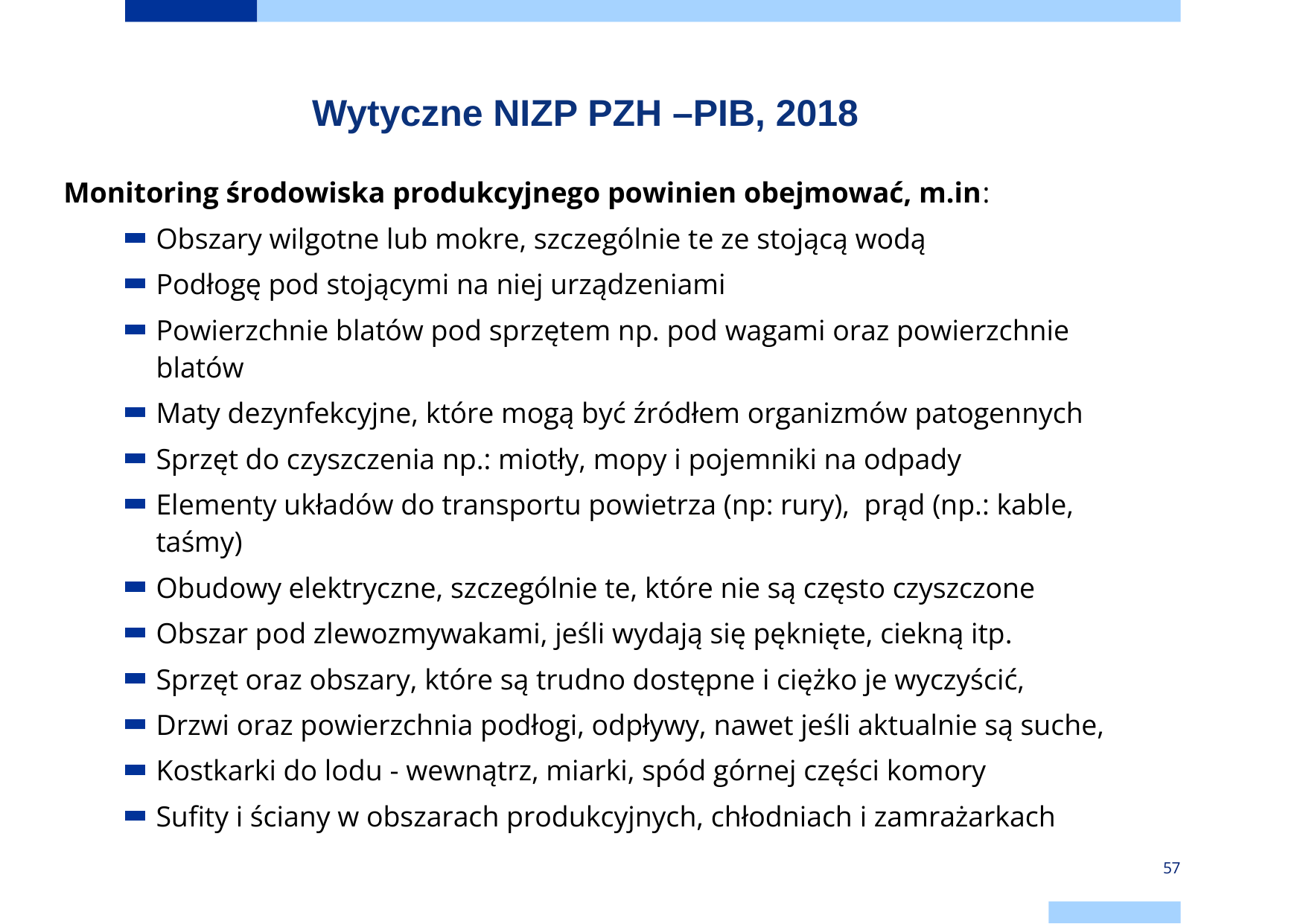

Wytyczne NIZP PZH –PIB, 2018
Monitoring środowiska produkcyjnego powinien obejmować, m.in:
Obszary wilgotne lub mokre, szczególnie te ze stojącą wodą
Podłogę pod stojącymi na niej urządzeniami
Powierzchnie blatów pod sprzętem np. pod wagami oraz powierzchnie blatów
Maty dezynfekcyjne, które mogą być źródłem organizmów patogennych
Sprzęt do czyszczenia np.: miotły, mopy i pojemniki na odpady
Elementy układów do transportu powietrza (np: rury),  prąd (np.: kable, taśmy)
Obudowy elektryczne, szczególnie te, które nie są często czyszczone
Obszar pod zlewozmywakami, jeśli wydają się pęknięte, ciekną itp.
Sprzęt oraz obszary, które są trudno dostępne i ciężko je wyczyścić,
Drzwi oraz powierzchnia podłogi, odpływy, nawet jeśli aktualnie są suche,
Kostkarki do lodu - wewnątrz, miarki, spód górnej części komory
Sufity i ściany w obszarach produkcyjnych, chłodniach i zamrażarkach
57